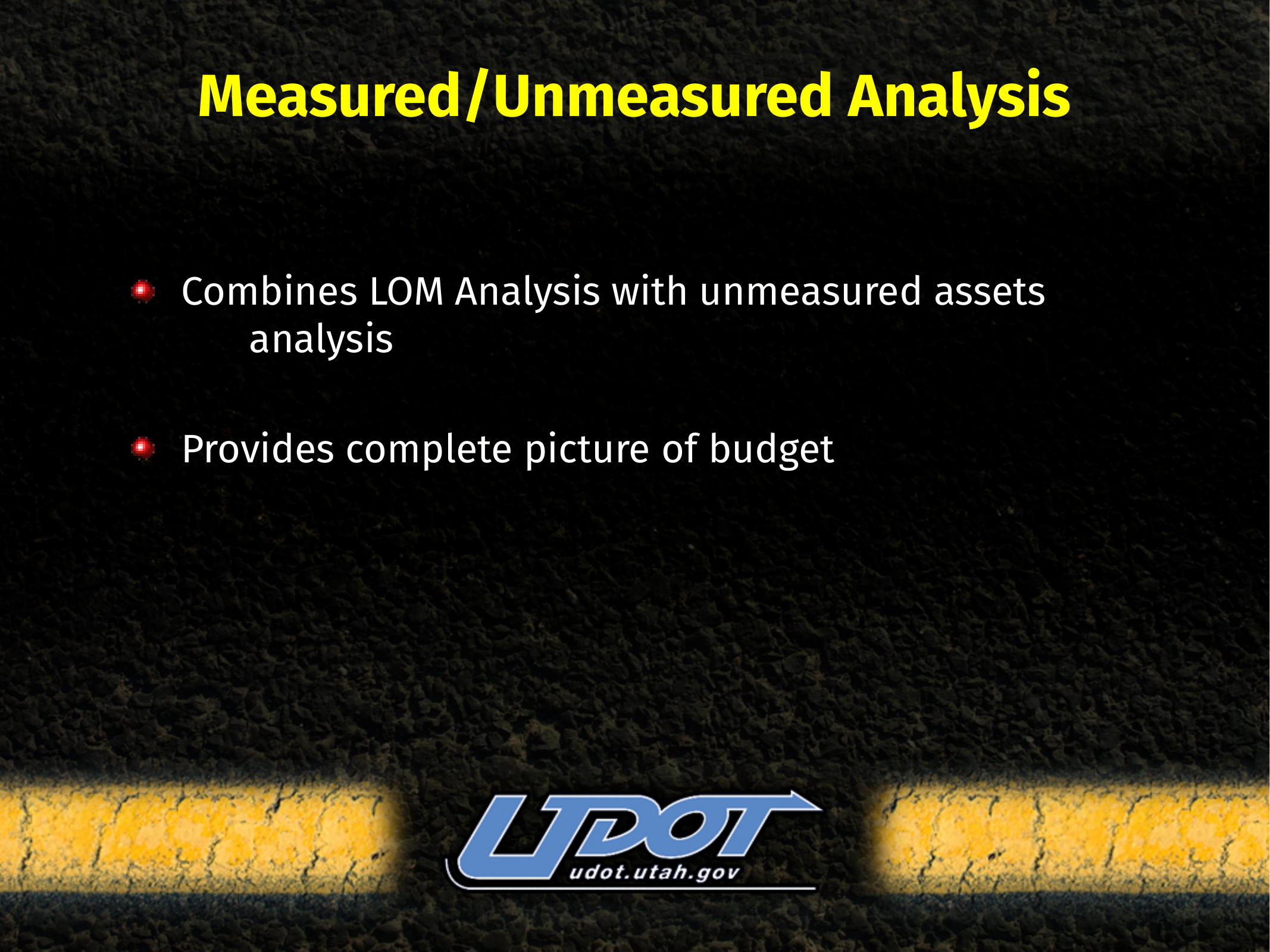

# Measured/Unmeasured Analysis
  Combines LOM Analysis with unmeasured assets 	analysis

  Provides complete picture of budget